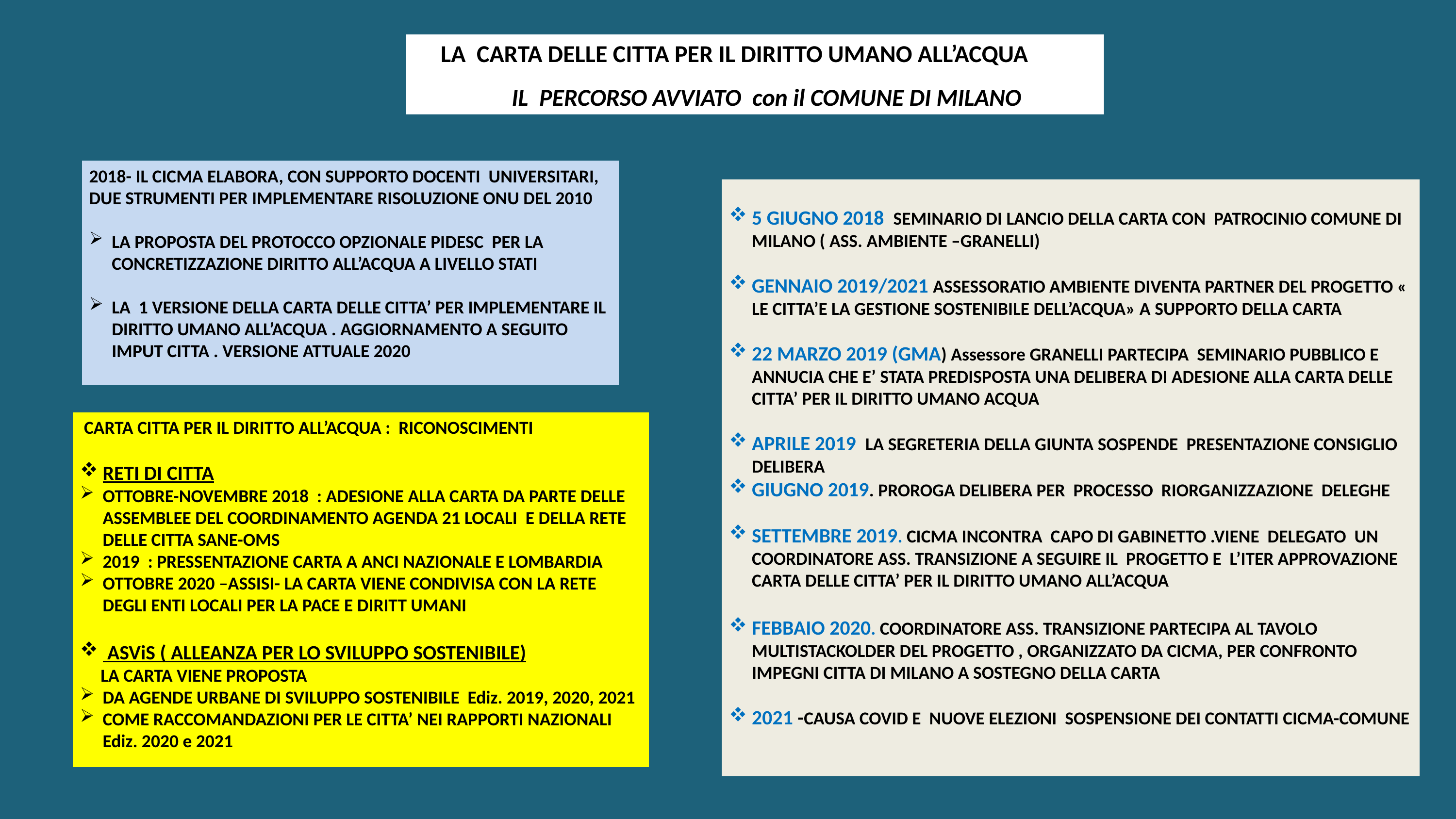

LA  CARTA DELLE CITTA PER IL DIRITTO UMANO ALL’ACQUA
                  IL  PERCORSO AVVIATO  con il COMUNE DI MILANO
2018- IL CICMA ELABORA, CON SUPPORTO DOCENTI  UNIVERSITARI, DUE STRUMENTI PER IMPLEMENTARE RISOLUZIONE ONU DEL 2010

LA PROPOSTA DEL PROTOCCO OPZIONALE PIDESC  PER LA CONCRETIZZAZIONE DIRITTO ALL’ACQUA A LIVELLO STATI

LA  1 VERSIONE DELLA CARTA DELLE CITTA’ PER IMPLEMENTARE IL DIRITTO UMANO ALL’ACQUA . AGGIORNAMENTO A SEGUITO IMPUT CITTA . VERSIONE ATTUALE 2020

5 GIUGNO 2018  SEMINARIO DI LANCIO DELLA CARTA CON  PATROCINIO COMUNE DI MILANO ( ASS. AMBIENTE –GRANELLI)

GENNAIO 2019/2021 ASSESSORATIO AMBIENTE DIVENTA PARTNER DEL PROGETTO « LE CITTA’E LA GESTIONE SOSTENIBILE DELL’ACQUA» A SUPPORTO DELLA CARTA

22 MARZO 2019 (GMA) Assessore GRANELLI PARTECIPA  SEMINARIO PUBBLICO E ANNUCIA CHE E’ STATA PREDISPOSTA UNA DELIBERA DI ADESIONE ALLA CARTA DELLE CITTA’ PER IL DIRITTO UMANO ACQUA

APRILE 2019  LA SEGRETERIA DELLA GIUNTA SOSPENDE  PRESENTAZIONE CONSIGLIO DELIBERA
GIUGNO 2019. PROROGA DELIBERA PER  PROCESSO  RIORGANIZZAZIONE  DELEGHE

SETTEMBRE 2019. CICMA INCONTRA  CAPO DI GABINETTO .VIENE  DELEGATO  UN COORDINATORE ASS. TRANSIZIONE A SEGUIRE IL  PROGETTO E  L’ITER APPROVAZIONE CARTA DELLE CITTA’ PER IL DIRITTO UMANO ALL’ACQUA

FEBBAIO 2020. COORDINATORE ASS. TRANSIZIONE PARTECIPA AL TAVOLO MULTISTACKOLDER DEL PROGETTO , ORGANIZZATO DA CICMA, PER CONFRONTO  IMPEGNI CITTA DI MILANO A SOSTEGNO DELLA CARTA

2021 -CAUSA COVID E  NUOVE ELEZIONI  SOSPENSIONE DEI CONTATTI CICMA-COMUNE

 CARTA CITTA PER IL DIRITTO ALL’ACQUA :  RICONOSCIMENTI

RETI DI CITTA
OTTOBRE-NOVEMBRE 2018  : ADESIONE ALLA CARTA DA PARTE DELLE ASSEMBLEE DEL COORDINAMENTO AGENDA 21 LOCALI  E DELLA RETE DELLE CITTA SANE-OMS
2019  : PRESSENTAZIONE CARTA A ANCI NAZIONALE E LOMBARDIA
OTTOBRE 2020 –ASSISI- LA CARTA VIENE CONDIVISA CON LA RETE DEGLI ENTI LOCALI PER LA PACE E DIRITT UMANI

 ASViS ( ALLEANZA PER LO SVILUPPO SOSTENIBILE)
     LA CARTA VIENE PROPOSTA
DA AGENDE URBANE DI SVILUPPO SOSTENIBILE  Ediz. 2019, 2020, 2021
COME RACCOMANDAZIONI PER LE CITTA’ NEI RAPPORTI NAZIONALI  Ediz. 2020 e 2021